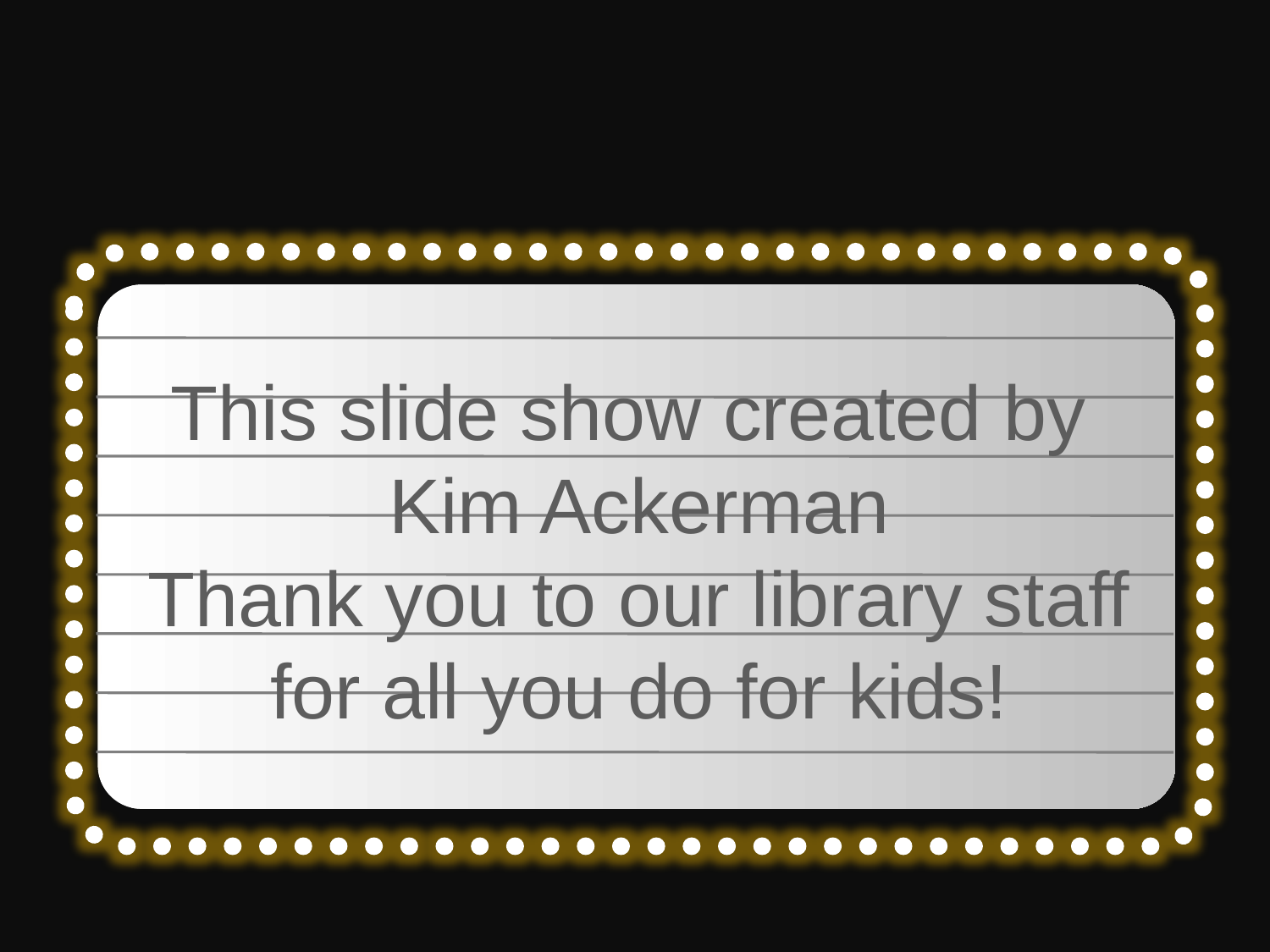

This slide show created by
Kim Ackerman
Thank you to our library staff
for all you do for kids!